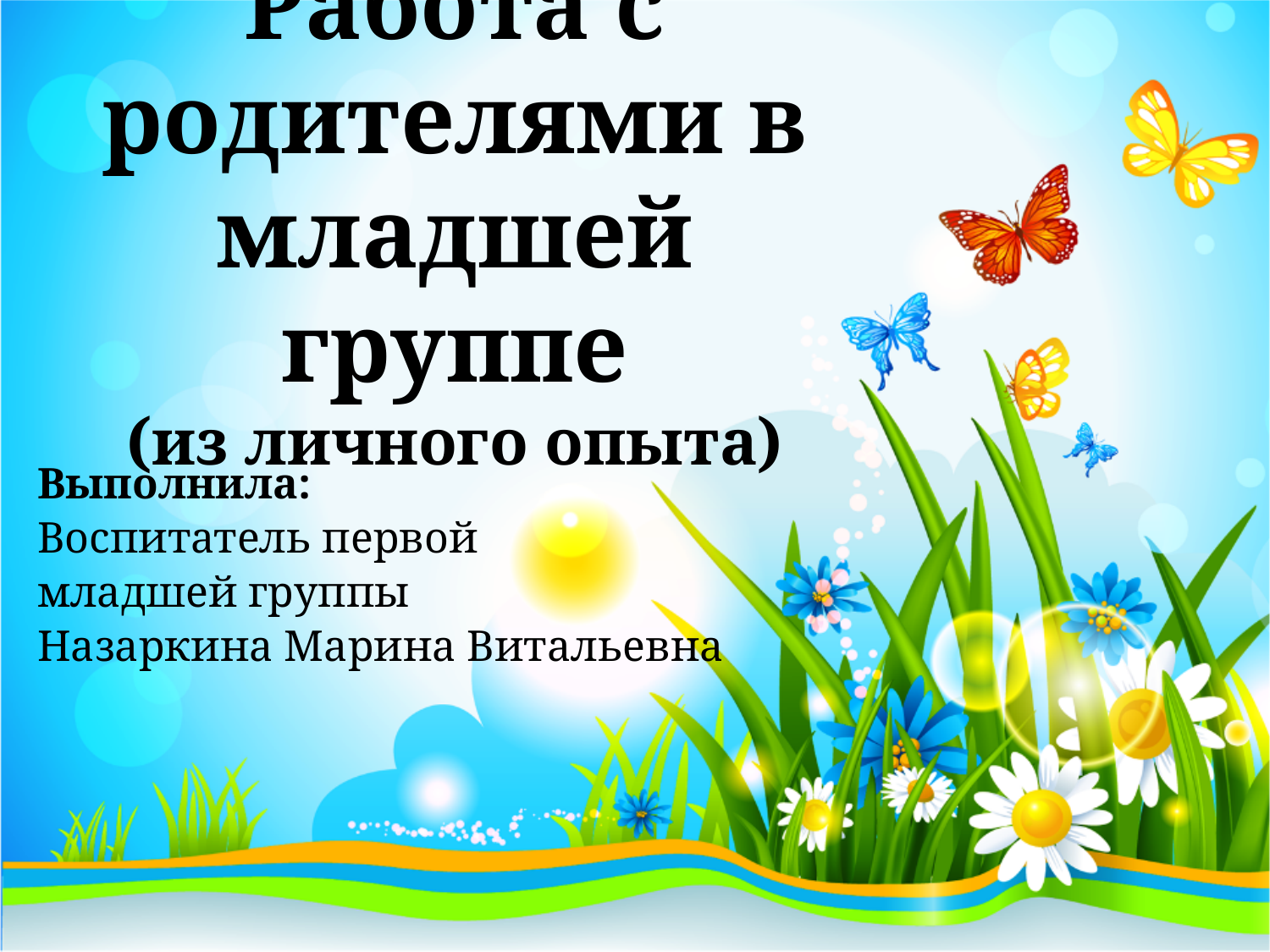

Работа с родителями в младшей группе
(из личного опыта)
Выполнила:
Воспитатель первой
младшей группы
Назаркина Марина Витальевна